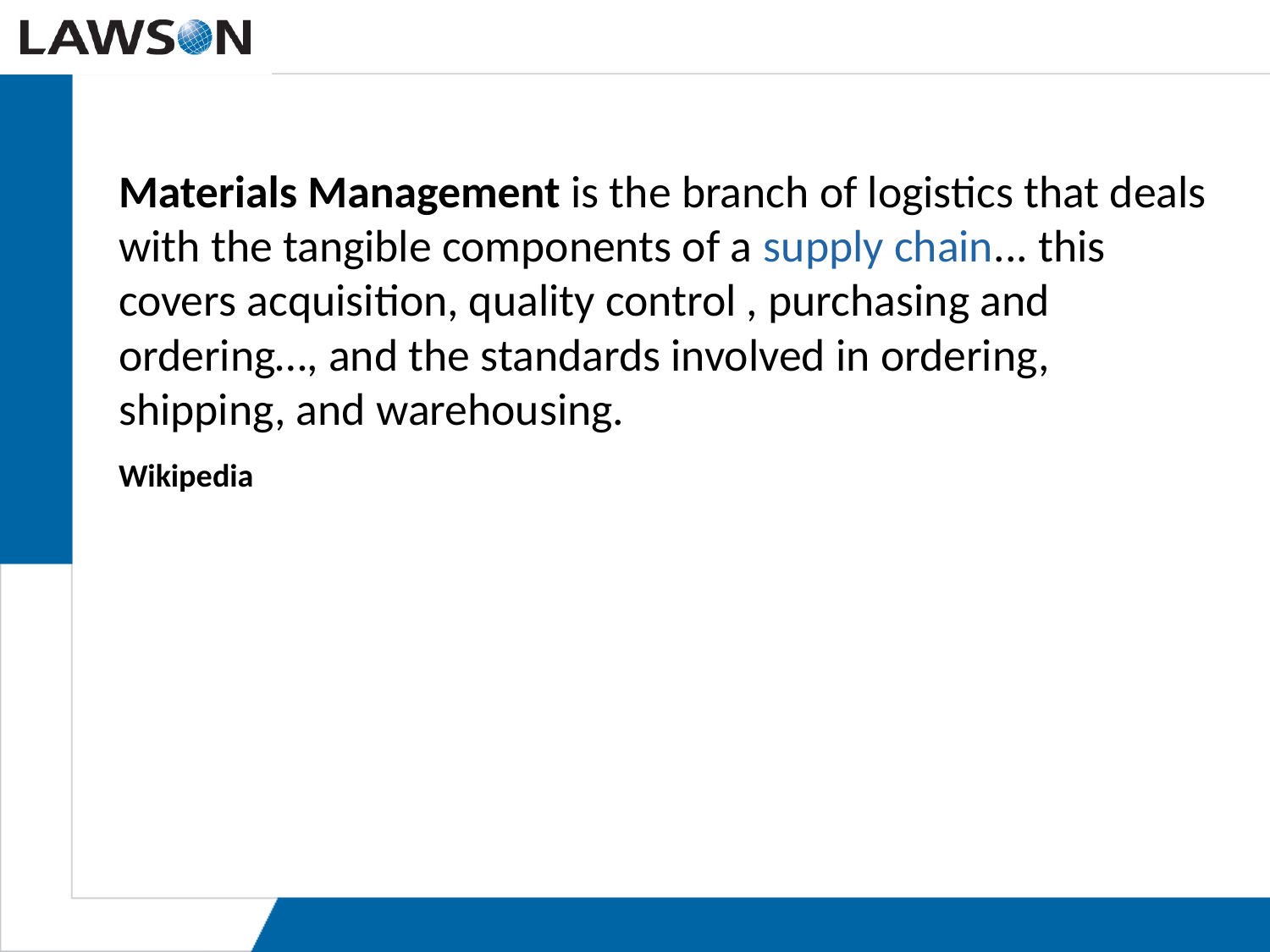

# Materials Management is the branch of logistics that deals with the tangible components of a supply chain... this covers acquisition, quality control , purchasing and ordering…, and the standards involved in ordering, shipping, and warehousing. Wikipedia